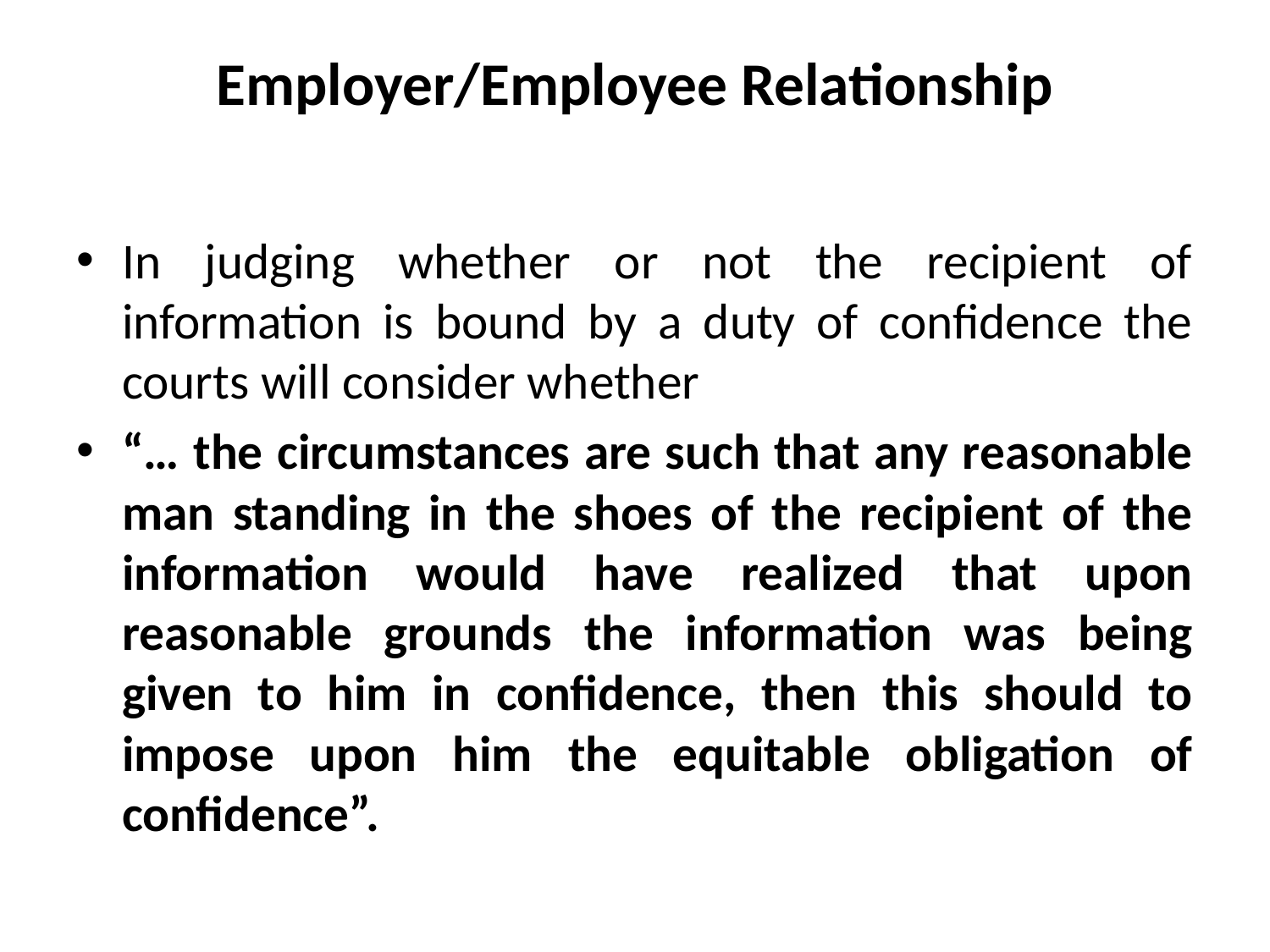

# Employer/Employee Relationship
In judging whether or not the recipient of information is bound by a duty of confidence the courts will consider whether
“… the circumstances are such that any reasonable man standing in the shoes of the recipient of the information would have realized that upon reasonable grounds the information was being given to him in confidence, then this should to impose upon him the equitable obligation of confidence”.